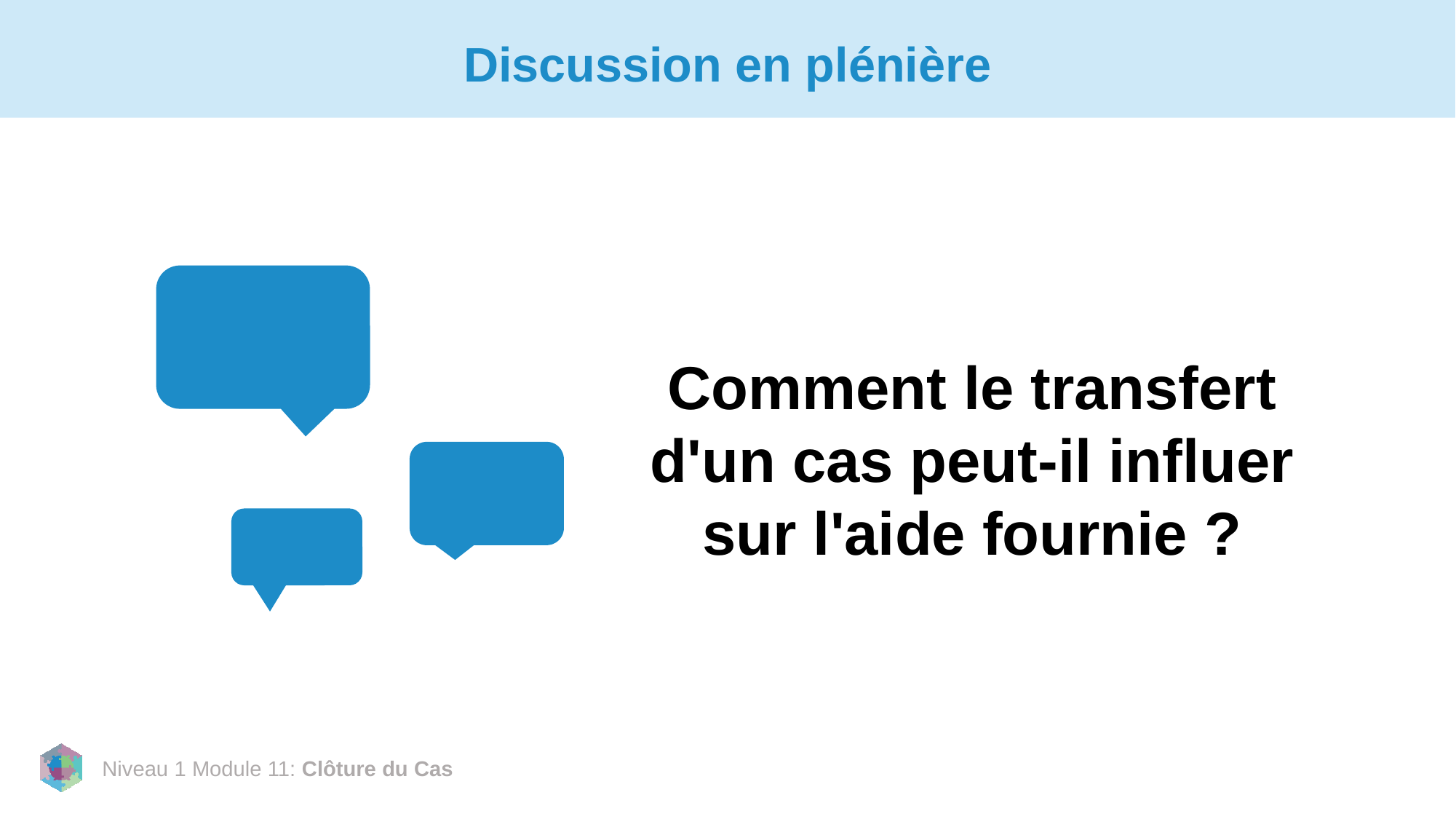

# Discussion en plénière
Comment le transfert d'un cas peut-il influer sur l'aide fournie ?